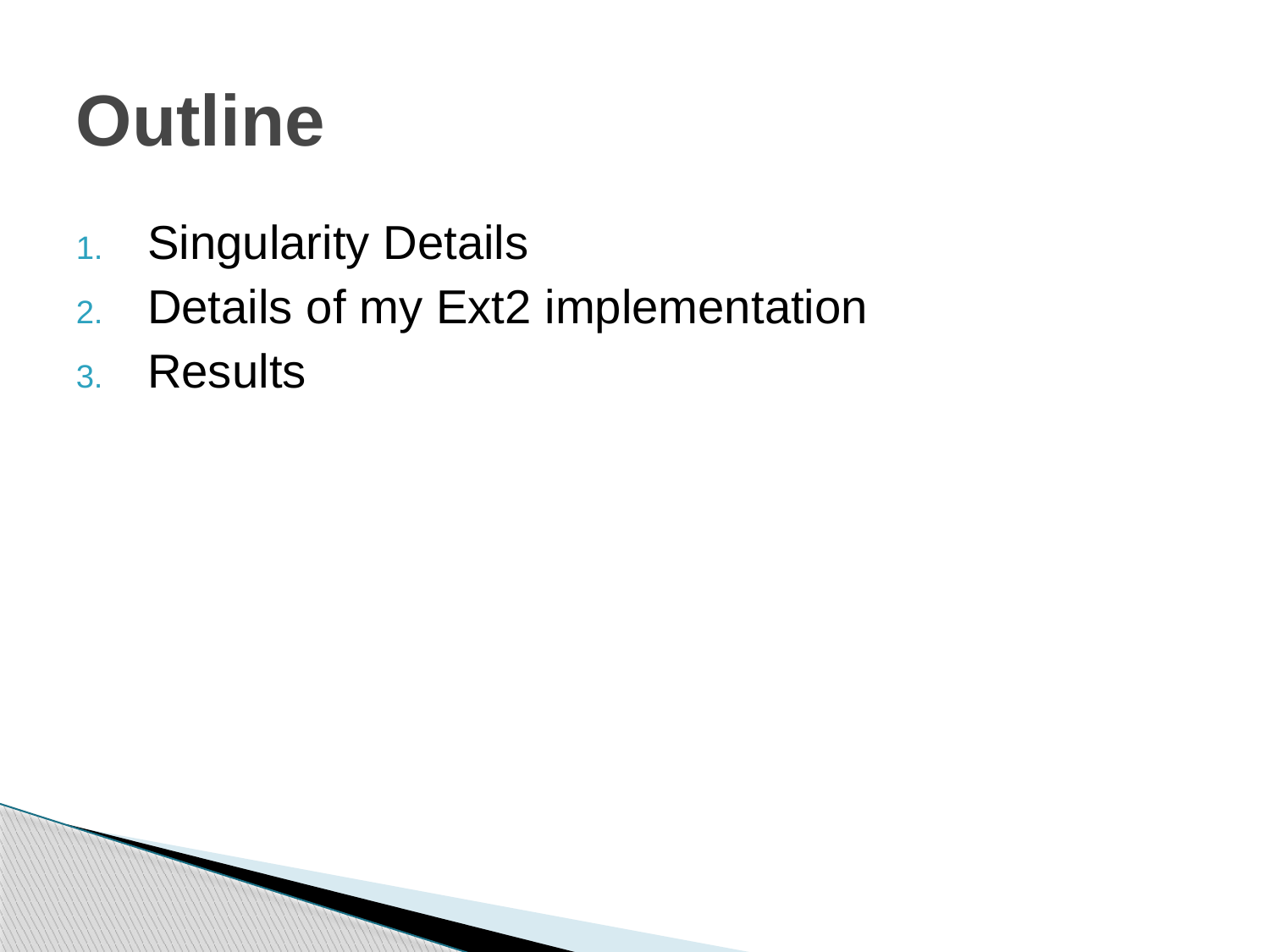

# Outline
Singularity Details
Details of my Ext2 implementation
Results